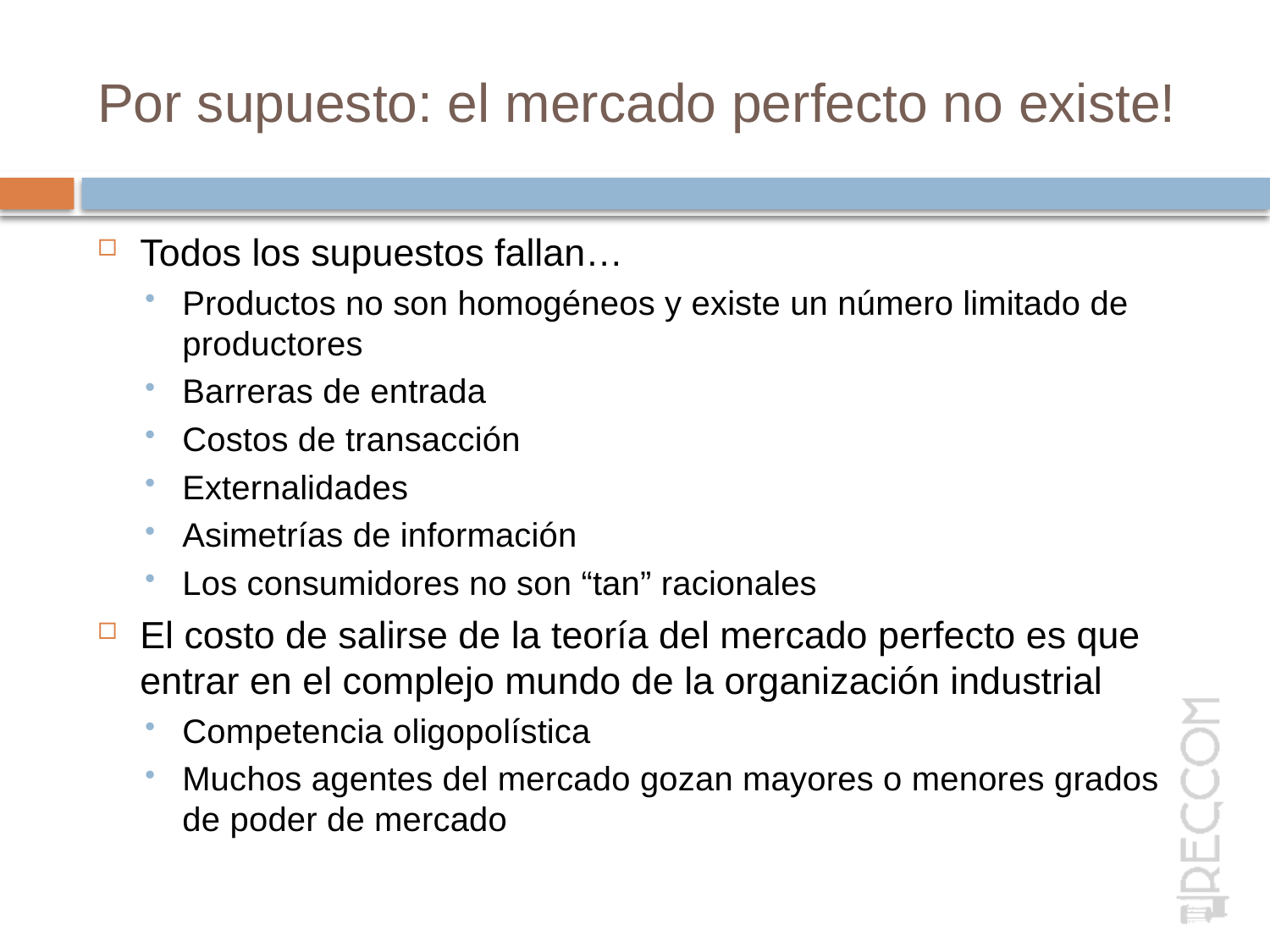

# Por supuesto: el mercado perfecto no existe!
Todos los supuestos fallan…
Productos no son homogéneos y existe un número limitado de productores
Barreras de entrada
Costos de transacción
Externalidades
Asimetrías de información
Los consumidores no son “tan” racionales
El costo de salirse de la teoría del mercado perfecto es que entrar en el complejo mundo de la organización industrial
Competencia oligopolística
Muchos agentes del mercado gozan mayores o menores grados de poder de mercado